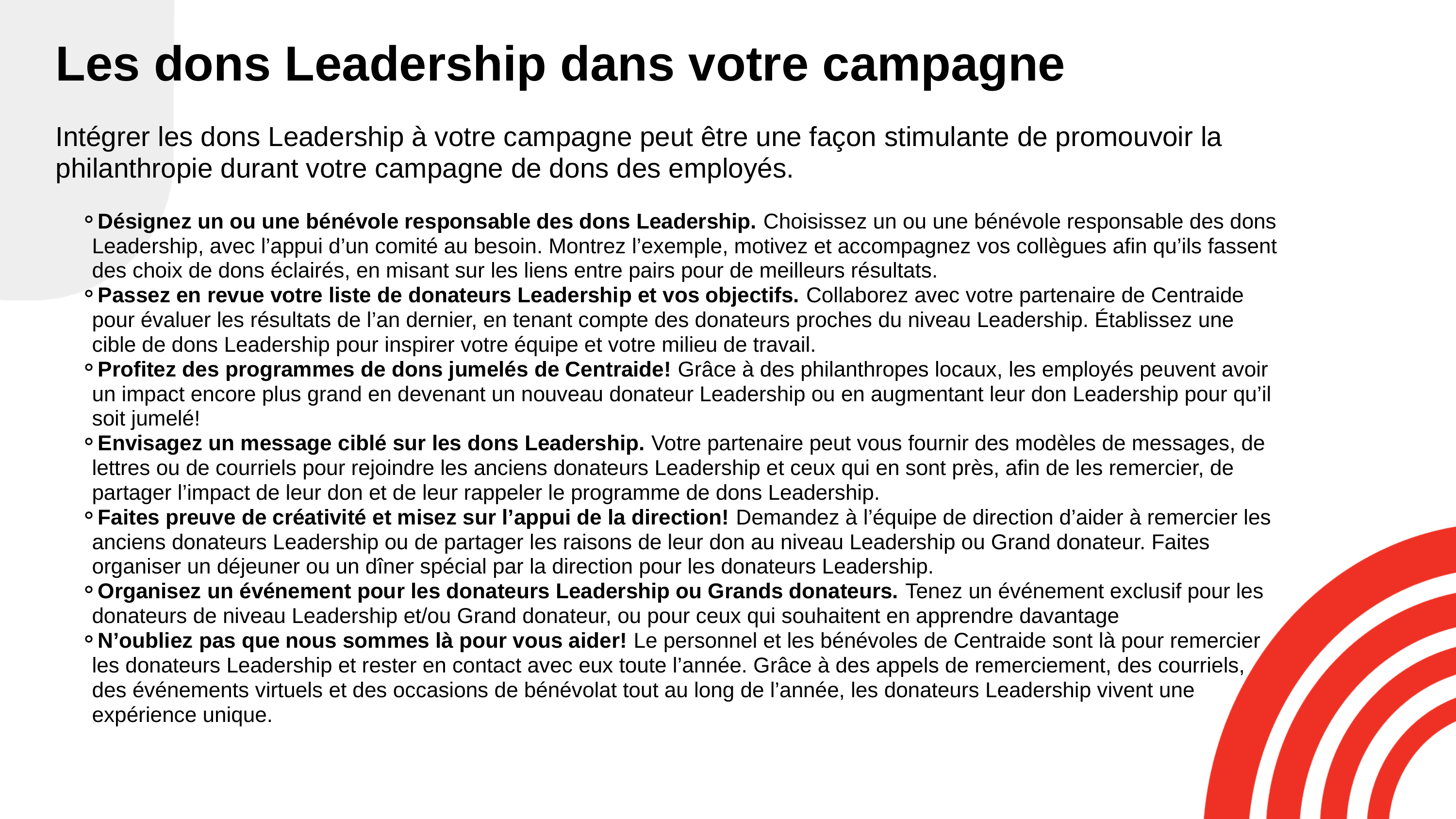

Les dons Leadership dans votre campagne
Intégrer les dons Leadership à votre campagne peut être une façon stimulante de promouvoir la philanthropie durant votre campagne de dons des employés.

Désignez un ou une bénévole responsable des dons Leadership. Choisissez un ou une bénévole responsable des dons Leadership, avec l’appui d’un comité au besoin. Montrez l’exemple, motivez et accompagnez vos collègues afin qu’ils fassent des choix de dons éclairés, en misant sur les liens entre pairs pour de meilleurs résultats.
Passez en revue votre liste de donateurs Leadership et vos objectifs. Collaborez avec votre partenaire de Centraide pour évaluer les résultats de l’an dernier, en tenant compte des donateurs proches du niveau Leadership. Établissez une cible de dons Leadership pour inspirer votre équipe et votre milieu de travail.
Profitez des programmes de dons jumelés de Centraide! Grâce à des philanthropes locaux, les employés peuvent avoir un impact encore plus grand en devenant un nouveau donateur Leadership ou en augmentant leur don Leadership pour qu’il soit jumelé!
Envisagez un message ciblé sur les dons Leadership. Votre partenaire peut vous fournir des modèles de messages, de lettres ou de courriels pour rejoindre les anciens donateurs Leadership et ceux qui en sont près, afin de les remercier, de partager l’impact de leur don et de leur rappeler le programme de dons Leadership.
Faites preuve de créativité et misez sur l’appui de la direction! Demandez à l’équipe de direction d’aider à remercier les anciens donateurs Leadership ou de partager les raisons de leur don au niveau Leadership ou Grand donateur. Faites organiser un déjeuner ou un dîner spécial par la direction pour les donateurs Leadership.
Organisez un événement pour les donateurs Leadership ou Grands donateurs. Tenez un événement exclusif pour les donateurs de niveau Leadership et/ou Grand donateur, ou pour ceux qui souhaitent en apprendre davantage
N’oubliez pas que nous sommes là pour vous aider! Le personnel et les bénévoles de Centraide sont là pour remercier les donateurs Leadership et rester en contact avec eux toute l’année. Grâce à des appels de remerciement, des courriels, des événements virtuels et des occasions de bénévolat tout au long de l’année, les donateurs Leadership vivent une expérience unique.